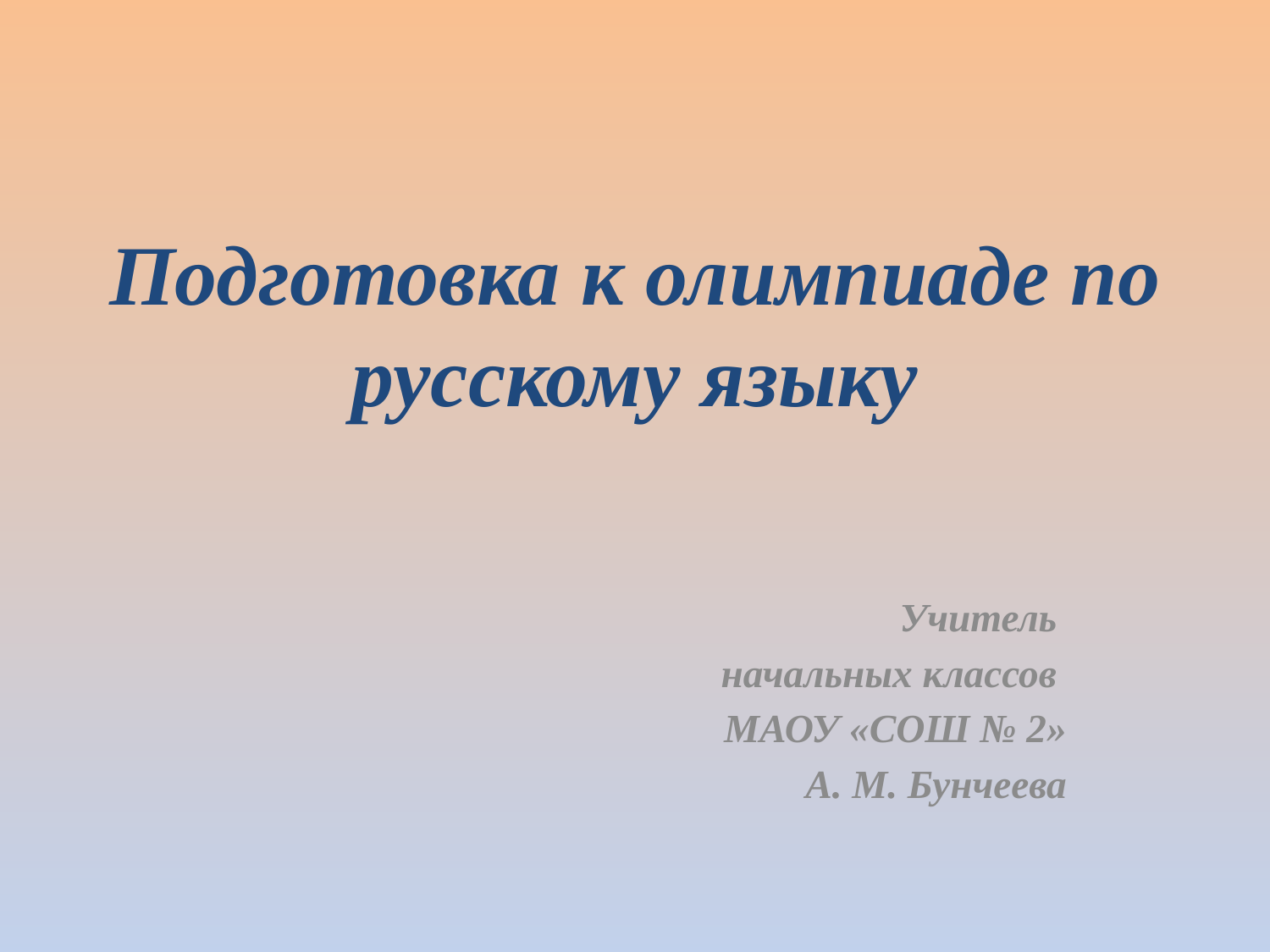

# Подготовка к олимпиаде по русскому языку
Учитель
начальных классов
МАОУ «СОШ № 2»
 А. М. Бунчеева